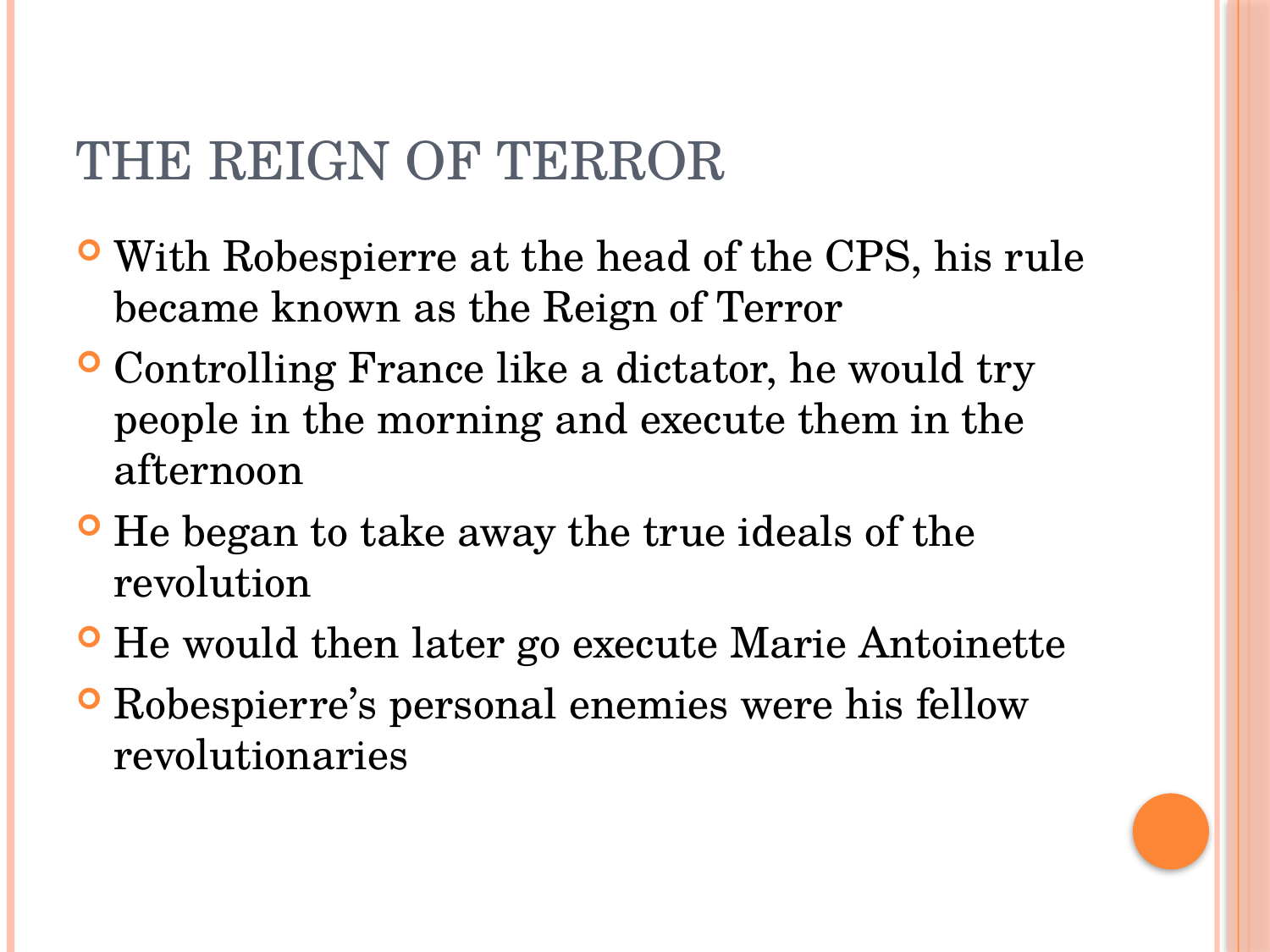

# The Reign of Terror
With Robespierre at the head of the CPS, his rule became known as the Reign of Terror
Controlling France like a dictator, he would try people in the morning and execute them in the afternoon
He began to take away the true ideals of the revolution
He would then later go execute Marie Antoinette
Robespierre’s personal enemies were his fellow revolutionaries